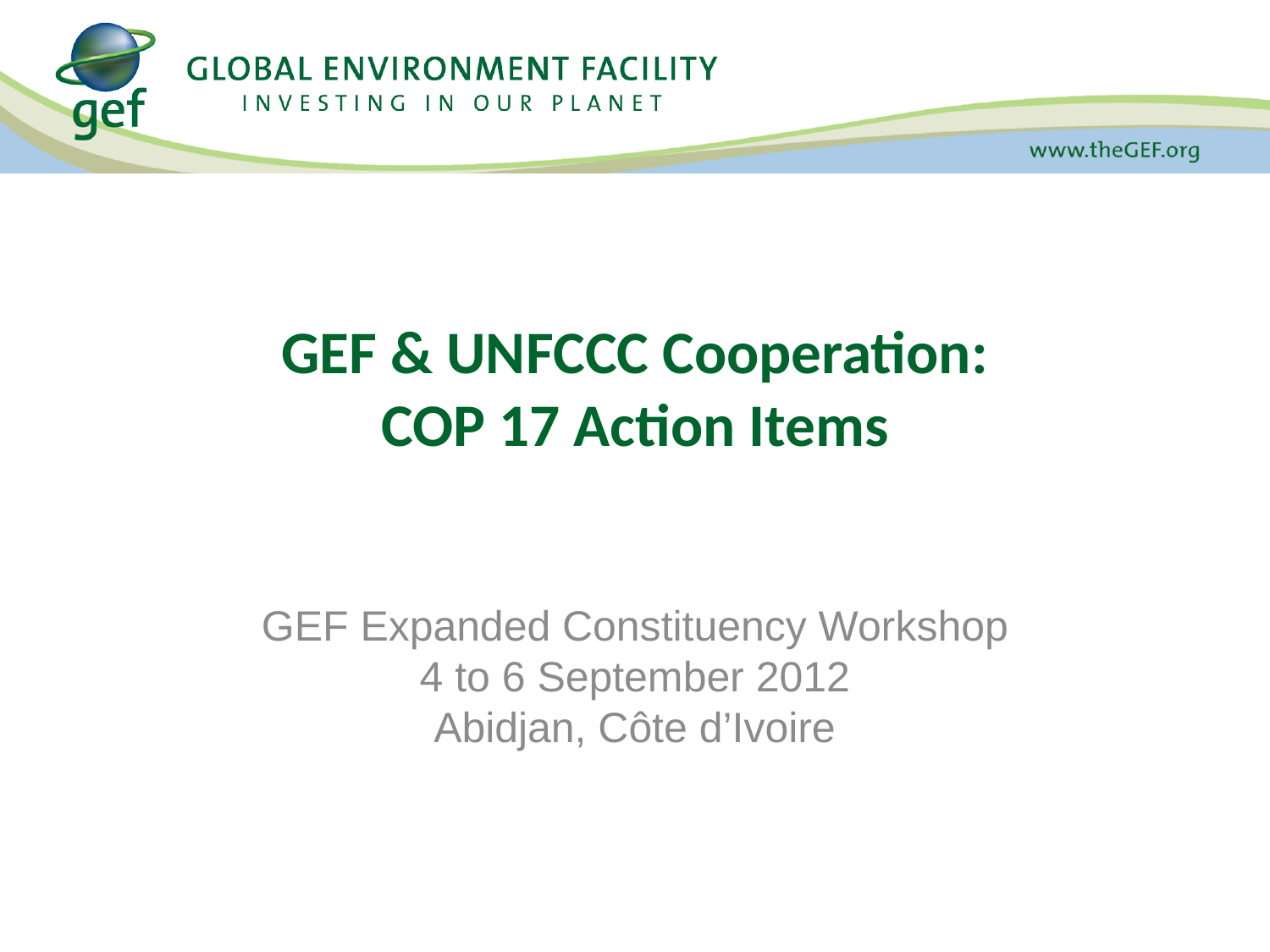

# GEF & UNFCCC Cooperation: COP 17 Action Items
GEF Expanded Constituency Workshop
4 to 6 September 2012
Abidjan, Côte d’Ivoire